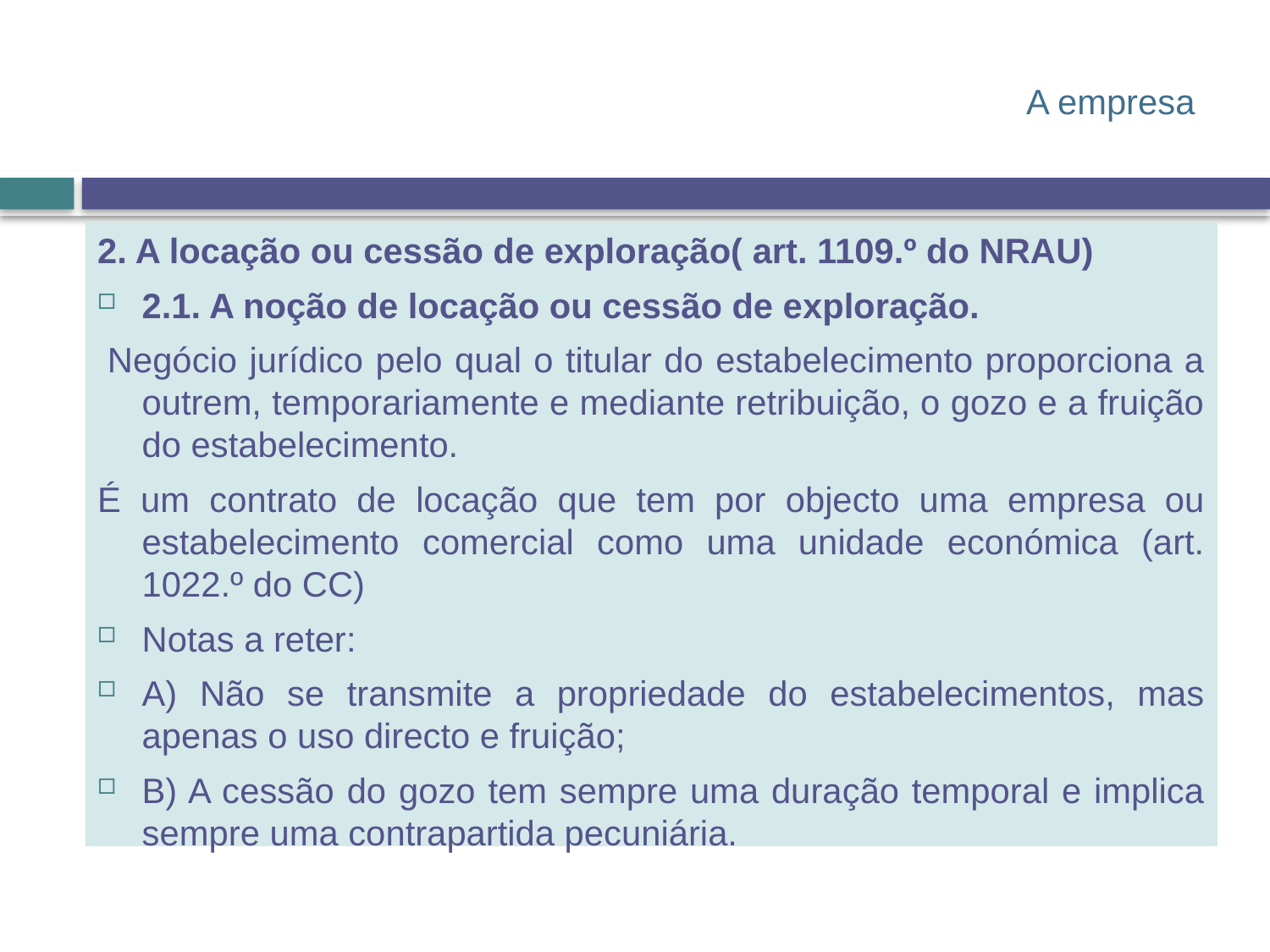

# A empresa
2. A locação ou cessão de exploração( art. 1109.º do NRAU)
2.1. A noção de locação ou cessão de exploração.
 Negócio jurídico pelo qual o titular do estabelecimento proporciona a outrem, temporariamente e mediante retribuição, o gozo e a fruição do estabelecimento.
É um contrato de locação que tem por objecto uma empresa ou estabelecimento comercial como uma unidade económica (art. 1022.º do CC)
Notas a reter:
A) Não se transmite a propriedade do estabelecimentos, mas apenas o uso directo e fruição;
B) A cessão do gozo tem sempre uma duração temporal e implica sempre uma contrapartida pecuniária.